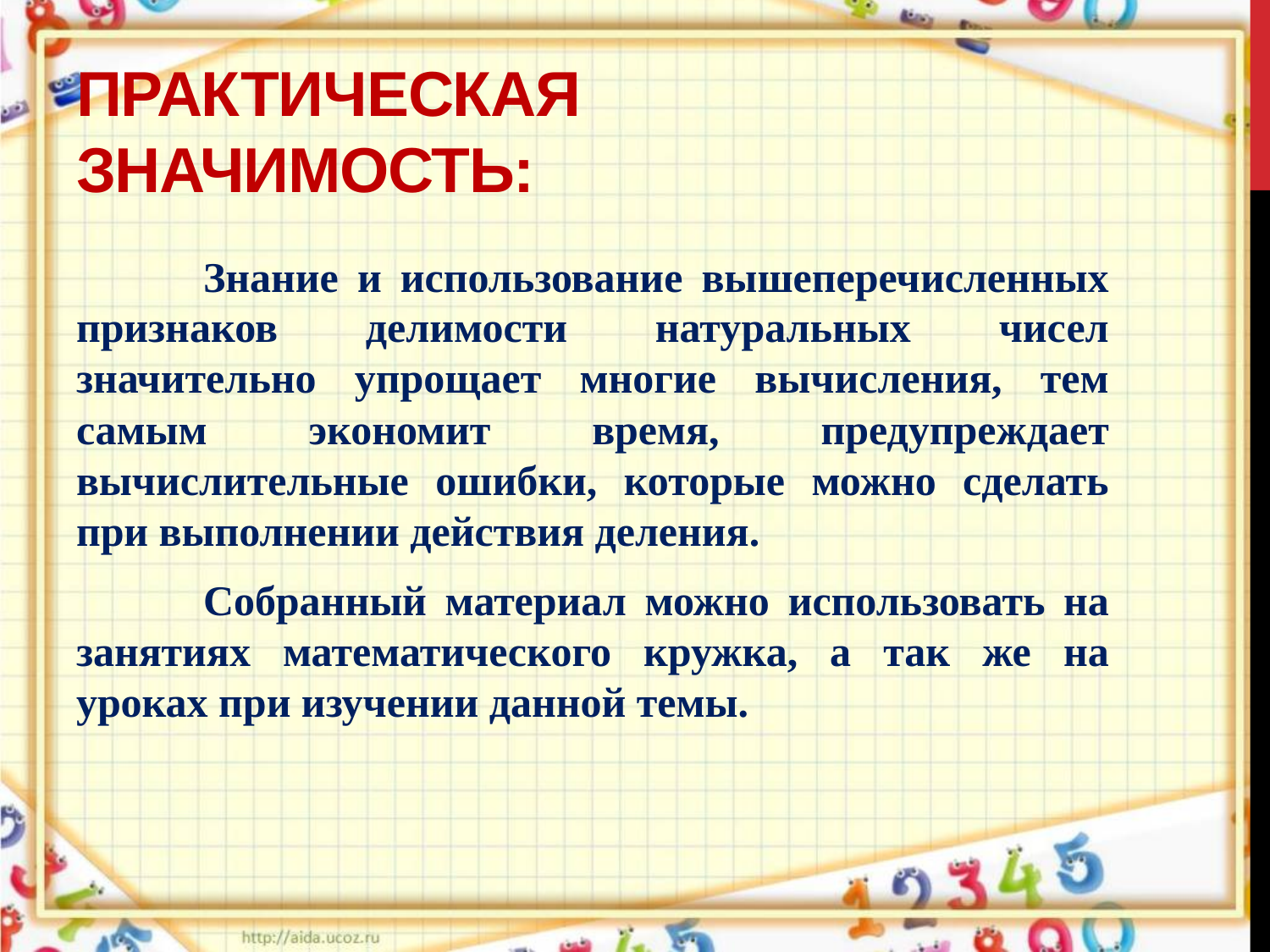

# Практическая значимость:
	Знание и использование вышеперечисленных признаков делимости натуральных чисел значительно упрощает многие вычисления, тем самым экономит время, предупреждает вычислительные ошибки, которые можно сделать при выполнении действия деления.
	Собранный материал можно использовать на занятиях математического кружка, а так же на уроках при изучении данной темы.